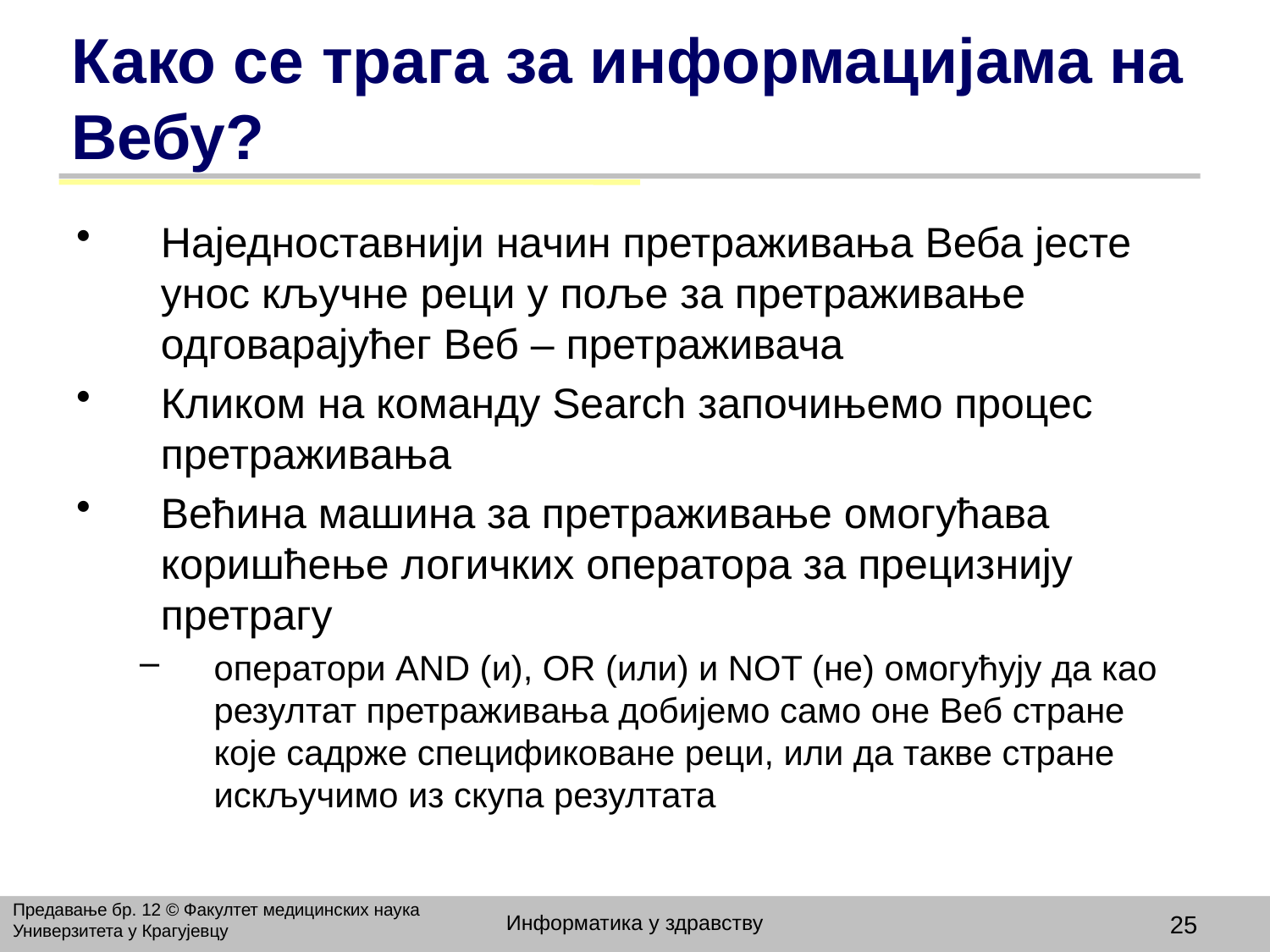

# Како се трага за информацијама на Вебу?
Наједноставнији начин претраживања Веба јесте унос кључне реци у поље за претраживање одговарајућег Веб – претраживача
Кликом на команду Search започињемо процес претраживања
Већина машина за претраживање омогућава коришћење логичких оператора за прецизнију претрагу
оператори AND (и), OR (или) и NOT (не) омогућују да као резултат претраживања добијемо само оне Веб стране које садрже спецификоване реци, или да такве стране искључимо из скупа резултата
Предавање бр. 12 © Факултет медицинских наука Универзитета у Крагујевцу
Информатика у здравству
25